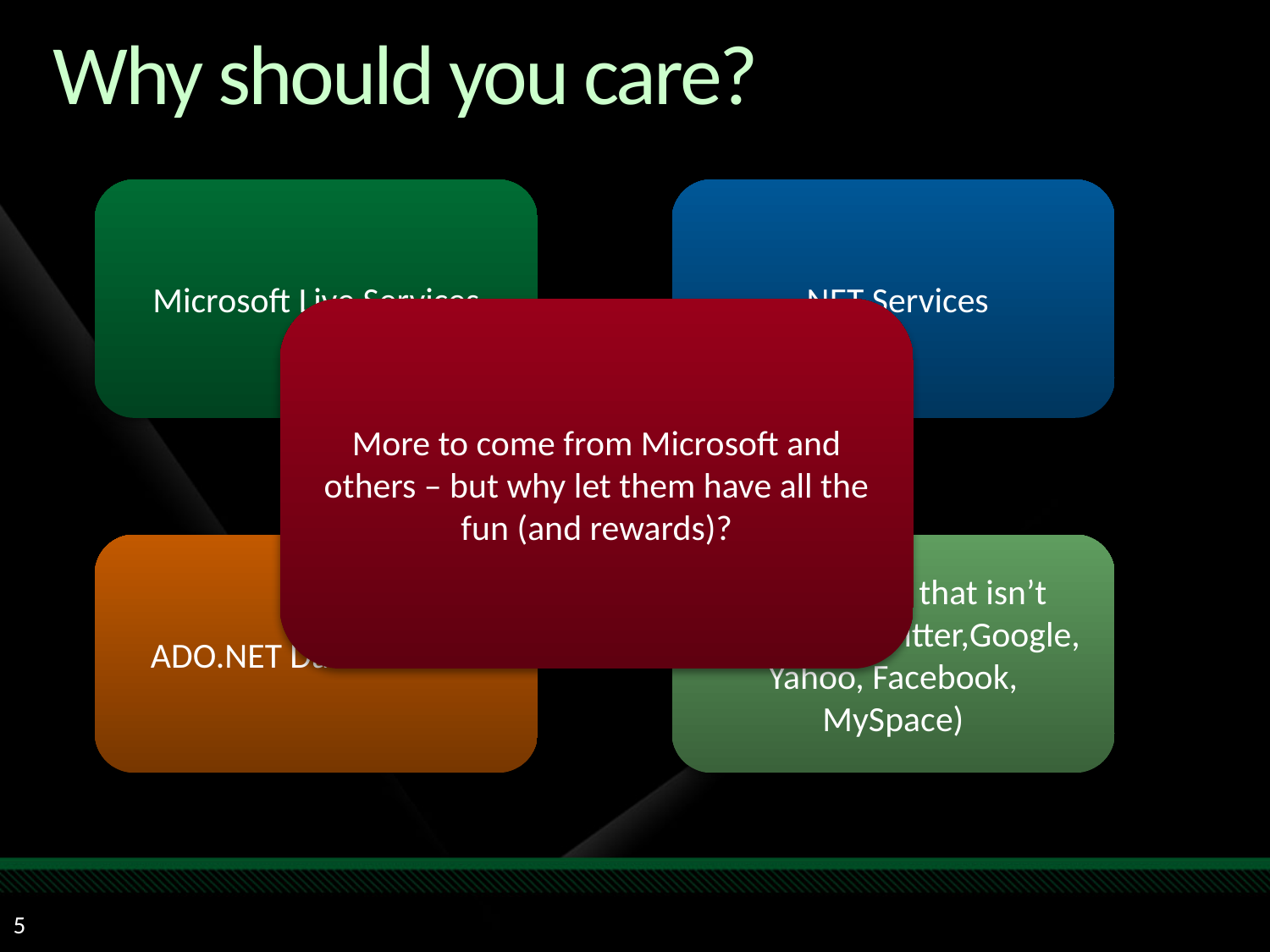

# Why should you care?
Microsoft Live Services
.NET Services
More to come from Microsoft and others – but why let them have all the fun (and rewards)?
ADO.NET Data Services
EVERYBODY that isn’t Microsoft (Twitter,Google, Yahoo, Facebook, MySpace)